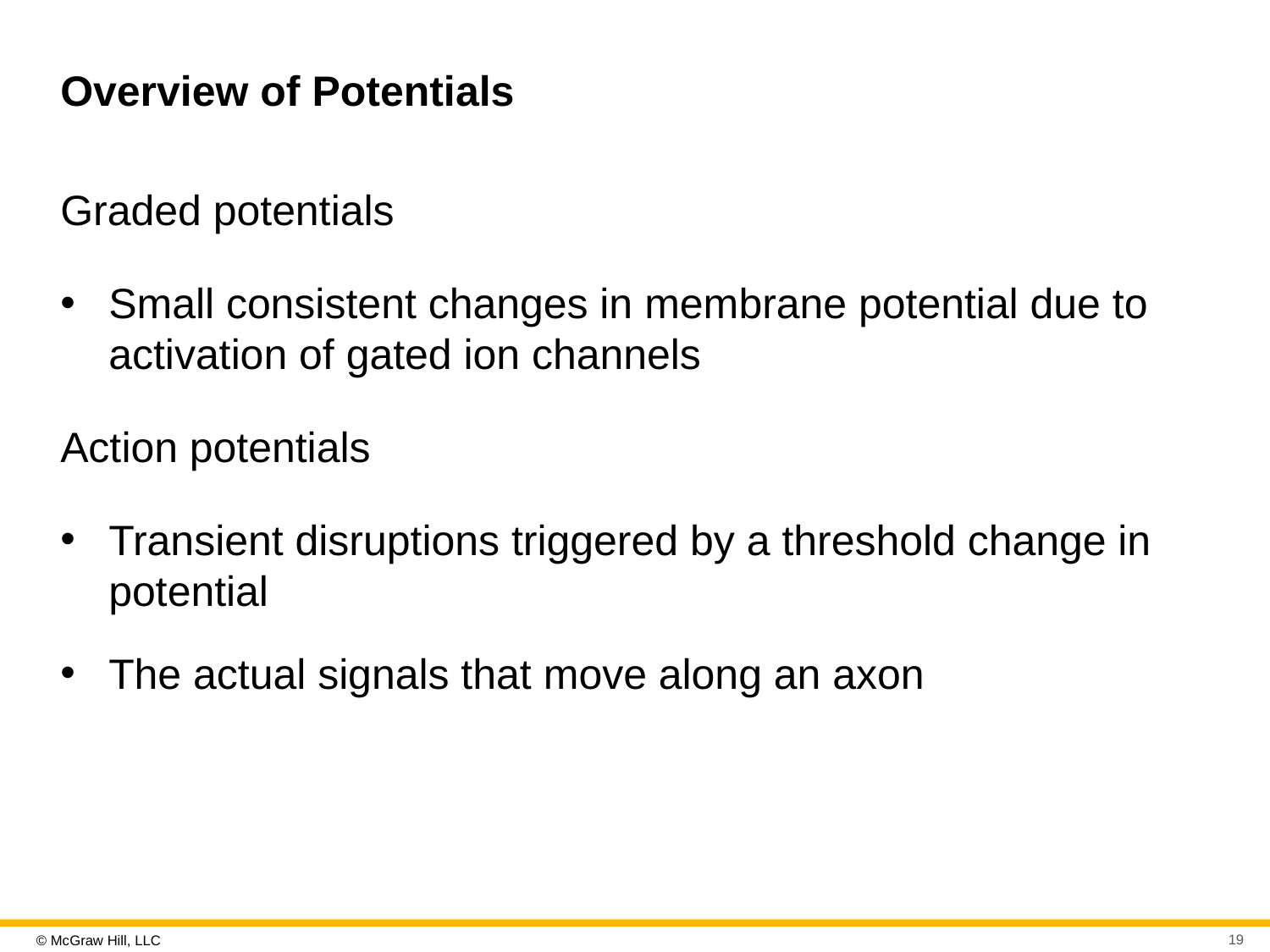

# Overview of Potentials
Graded potentials
Small consistent changes in membrane potential due to activation of gated ion channels
Action potentials
Transient disruptions triggered by a threshold change in potential
The actual signals that move along an axon
19